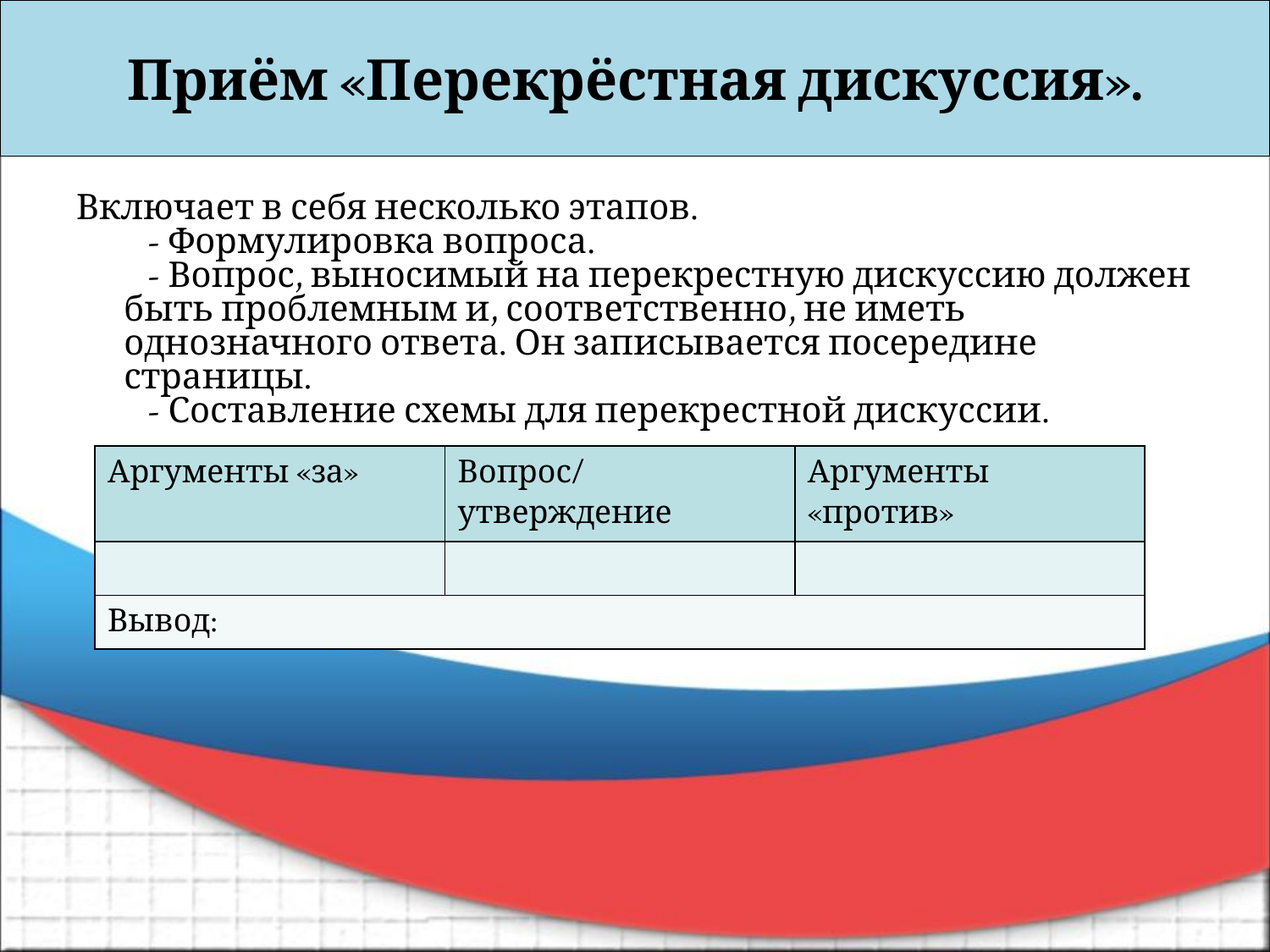

Приём «Перекрёстная дискуссия».
Включает в себя несколько этапов.
   - Формулировка вопроса.
   - Вопрос, выносимый на перекрестную дискуссию должен быть проблемным и, соответственно, не иметь однозначного ответа. Он записывается посередине страницы.
   - Составление схемы для перекрестной дискуссии.
| Аргументы «за» | Вопрос/утверждение | Аргументы «против» |
| --- | --- | --- |
|  |  |  |
| Вывод: |  |  |